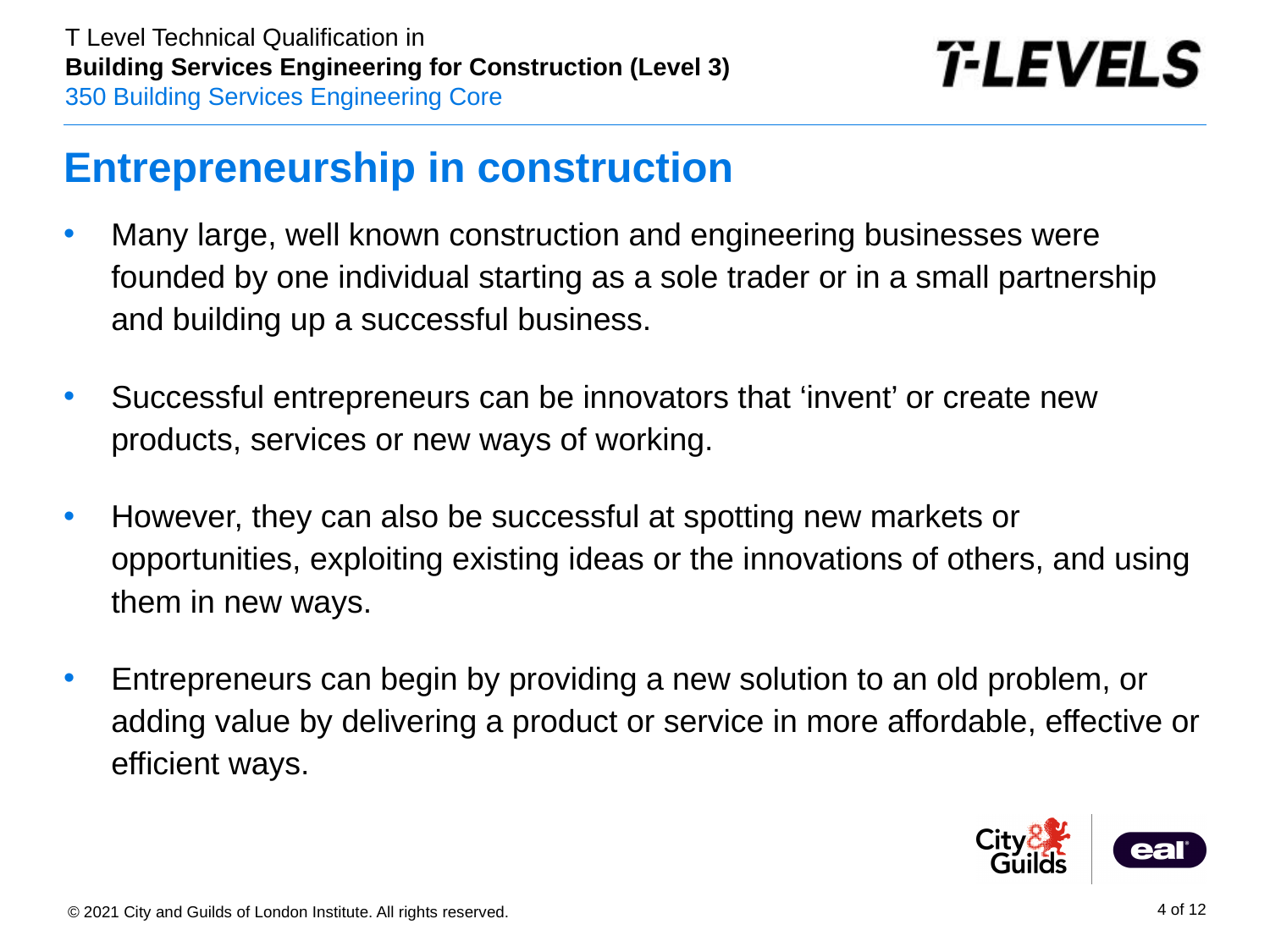

# Entrepreneurship in construction
Many large, well known construction and engineering businesses were founded by one individual starting as a sole trader or in a small partnership and building up a successful business.
Successful entrepreneurs can be innovators that ‘invent’ or create new products, services or new ways of working.
However, they can also be successful at spotting new markets or opportunities, exploiting existing ideas or the innovations of others, and using them in new ways.
Entrepreneurs can begin by providing a new solution to an old problem, or adding value by delivering a product or service in more affordable, effective or efficient ways.